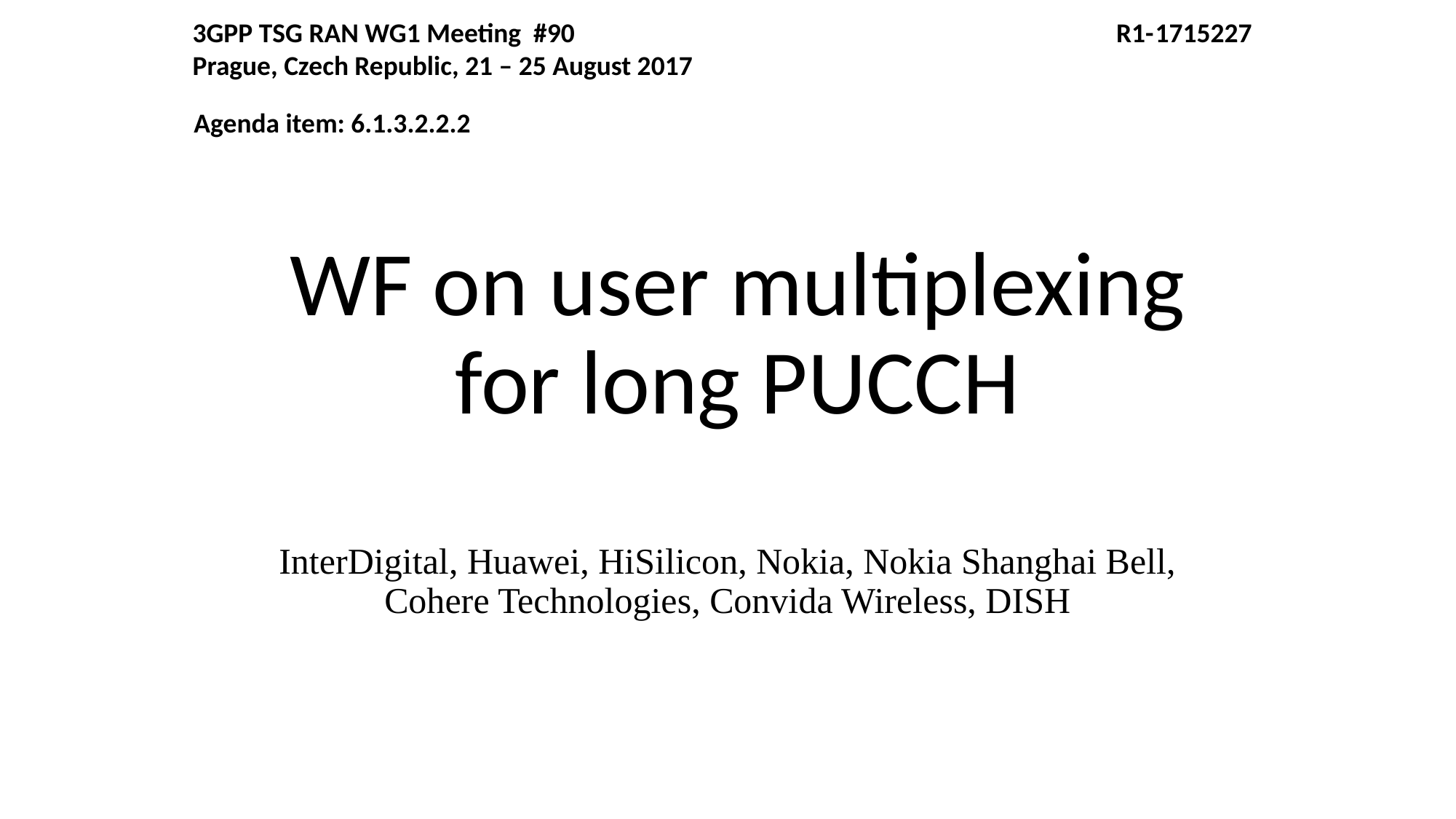

3GPP TSG RAN WG1 Meeting  #90	                                                                               R1-1715227
Prague, Czech Republic, 21 – 25 August 2017
Agenda item: 6.1.3.2.2.2
# WF on user multiplexing for long PUCCH
InterDigital, Huawei, HiSilicon, Nokia, Nokia Shanghai Bell, Cohere Technologies, Convida Wireless, DISH